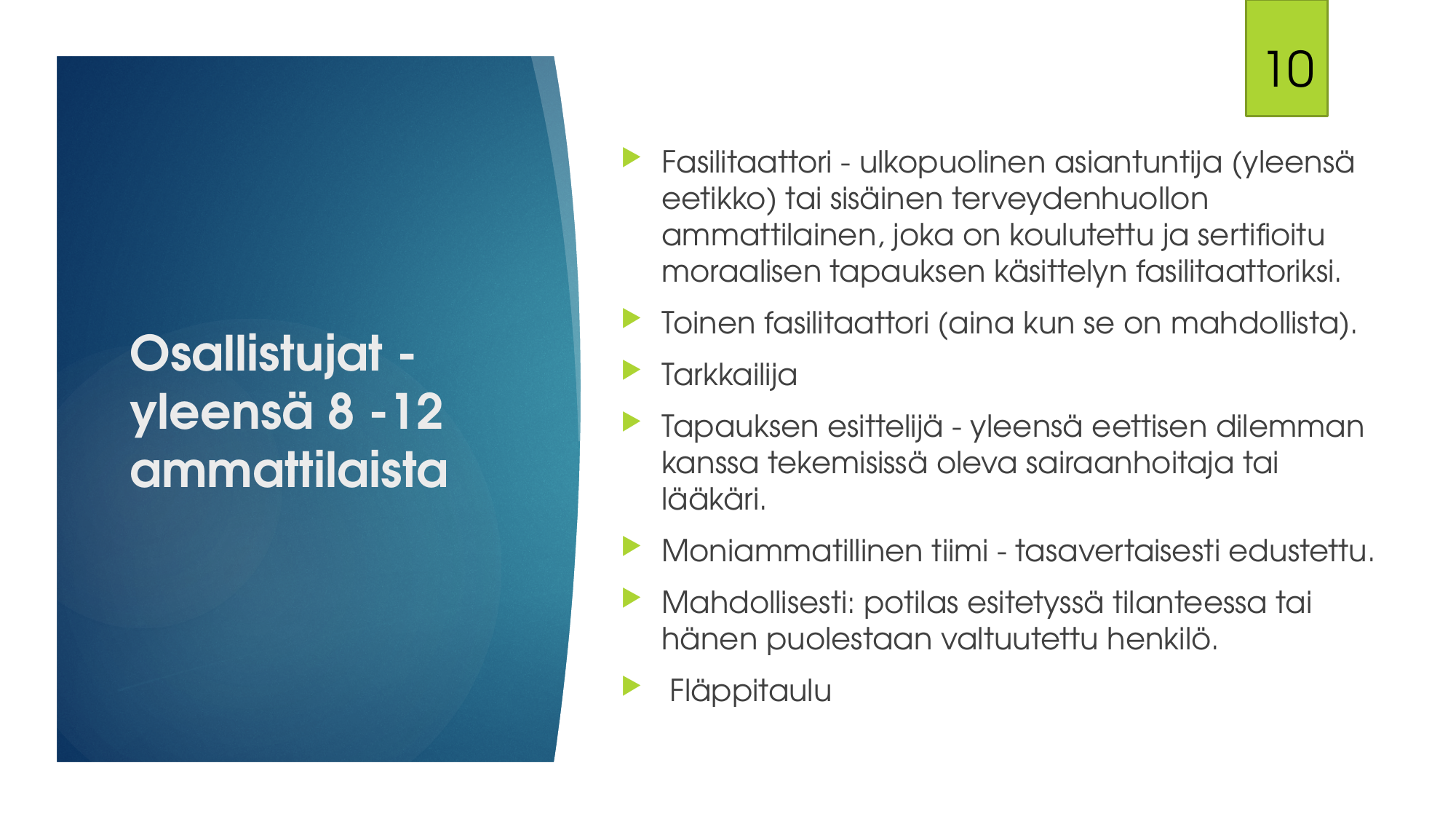

10
Fasilitaattori - ulkopuolinen asiantuntija (yleensä eetikko) tai sisäinen terveydenhuollon ammattilainen, joka on koulutettu ja sertifioitu moraalisen tapauksen käsittelyn fasilitaattoriksi.
Toinen fasilitaattori (aina kun se on mahdollista).
Tarkkailija
Tapauksen esittelijä - yleensä eettisen dilemman kanssa tekemisissä oleva sairaanhoitaja tai lääkäri.
Moniammatillinen tiimi - tasavertaisesti edustettu.
Mahdollisesti: potilas esitetyssä tilanteessa tai hänen puolestaan valtuutettu henkilö.
 Fläppitaulu
# Osallistujat -   yleensä 8 -12 ammattilaista